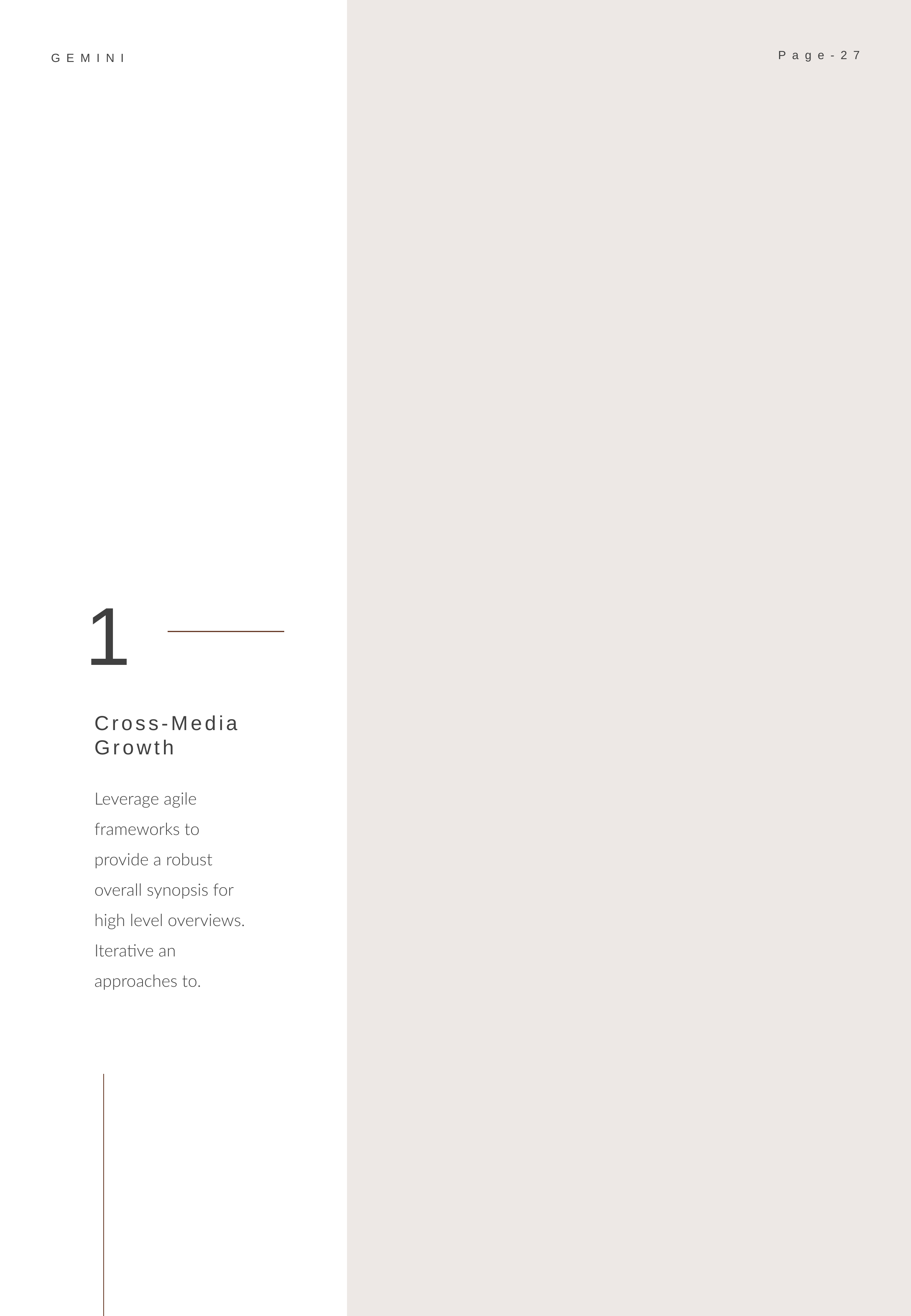

Page-27
GEMINI

1
Cross-Media Growth
Leverage agile frameworks to provide a robust overall synopsis for high level overviews. Iterative an approaches to.